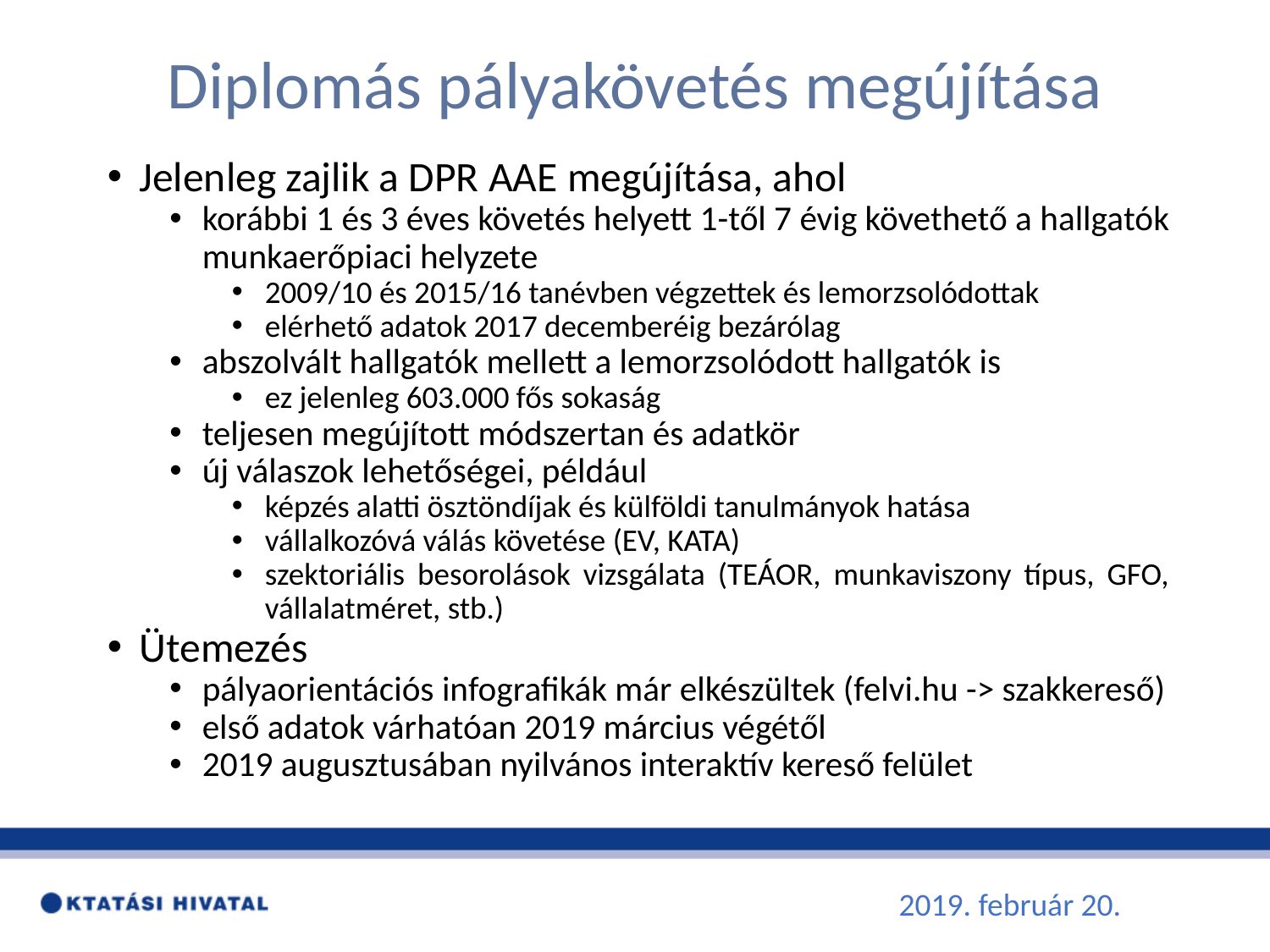

# Diplomás pályakövetés megújítása
Jelenleg zajlik a DPR AAE megújítása, ahol
korábbi 1 és 3 éves követés helyett 1-től 7 évig követhető a hallgatók munkaerőpiaci helyzete
2009/10 és 2015/16 tanévben végzettek és lemorzsolódottak
elérhető adatok 2017 decemberéig bezárólag
abszolvált hallgatók mellett a lemorzsolódott hallgatók is
ez jelenleg 603.000 fős sokaság
teljesen megújított módszertan és adatkör
új válaszok lehetőségei, például
képzés alatti ösztöndíjak és külföldi tanulmányok hatása
vállalkozóvá válás követése (EV, KATA)
szektoriális besorolások vizsgálata (TEÁOR, munkaviszony típus, GFO, vállalatméret, stb.)
Ütemezés
pályaorientációs infografikák már elkészültek (felvi.hu -> szakkereső)
első adatok várhatóan 2019 március végétől
2019 augusztusában nyilvános interaktív kereső felület

2019. február 20.